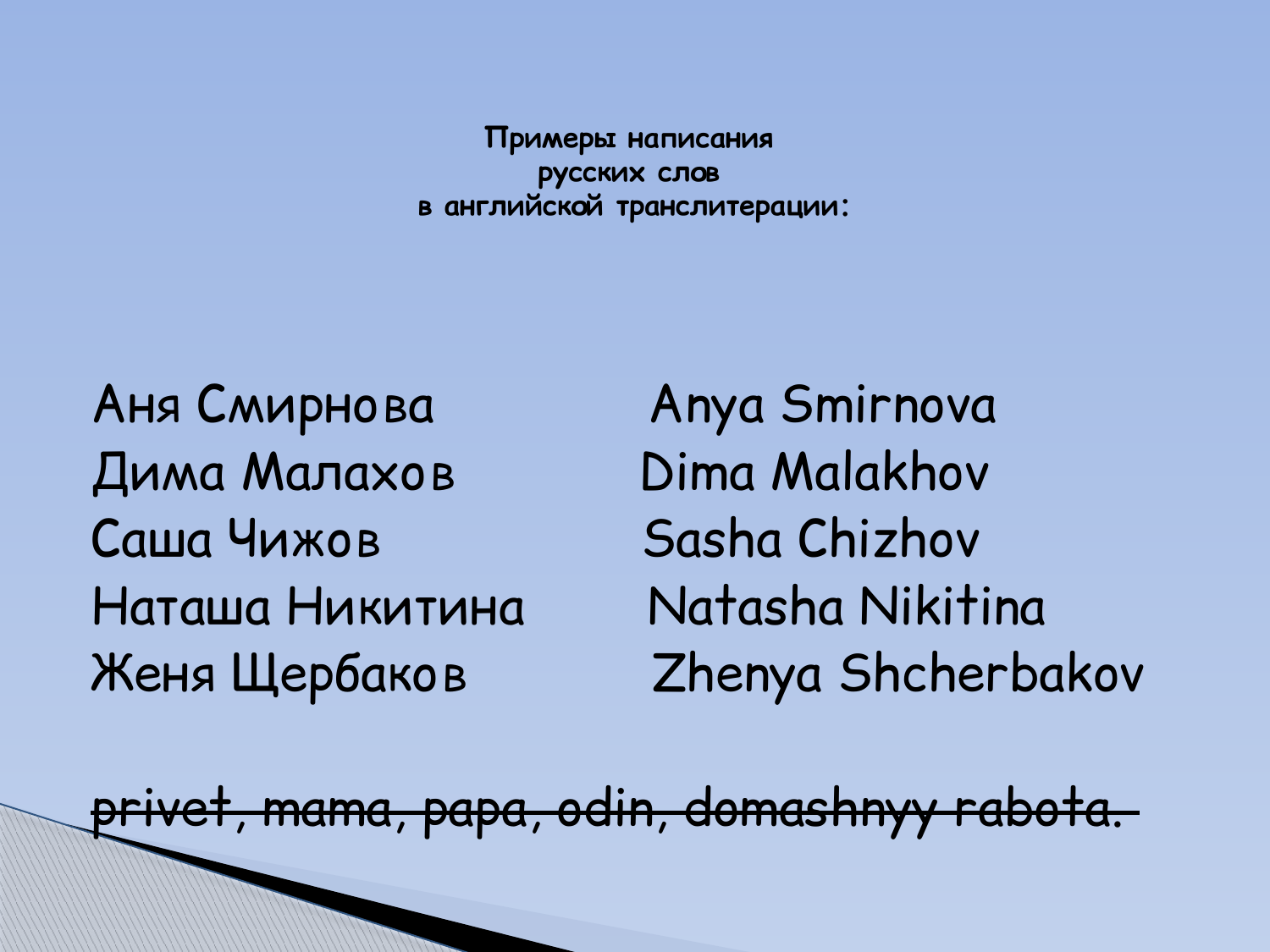

# Примеры написания русских слов в английской транслитерации:

Аня Смирнова              Anya Smirnova
Дима Малахов            Dima Malakhov
Саша Чижов                 Sasha Chizhov
Наташа Никитина        Natasha Nikitina
Женя Щербаков            Zhenya Shcherbakov

privet, mama, papa, odin, domashnyy rabota.